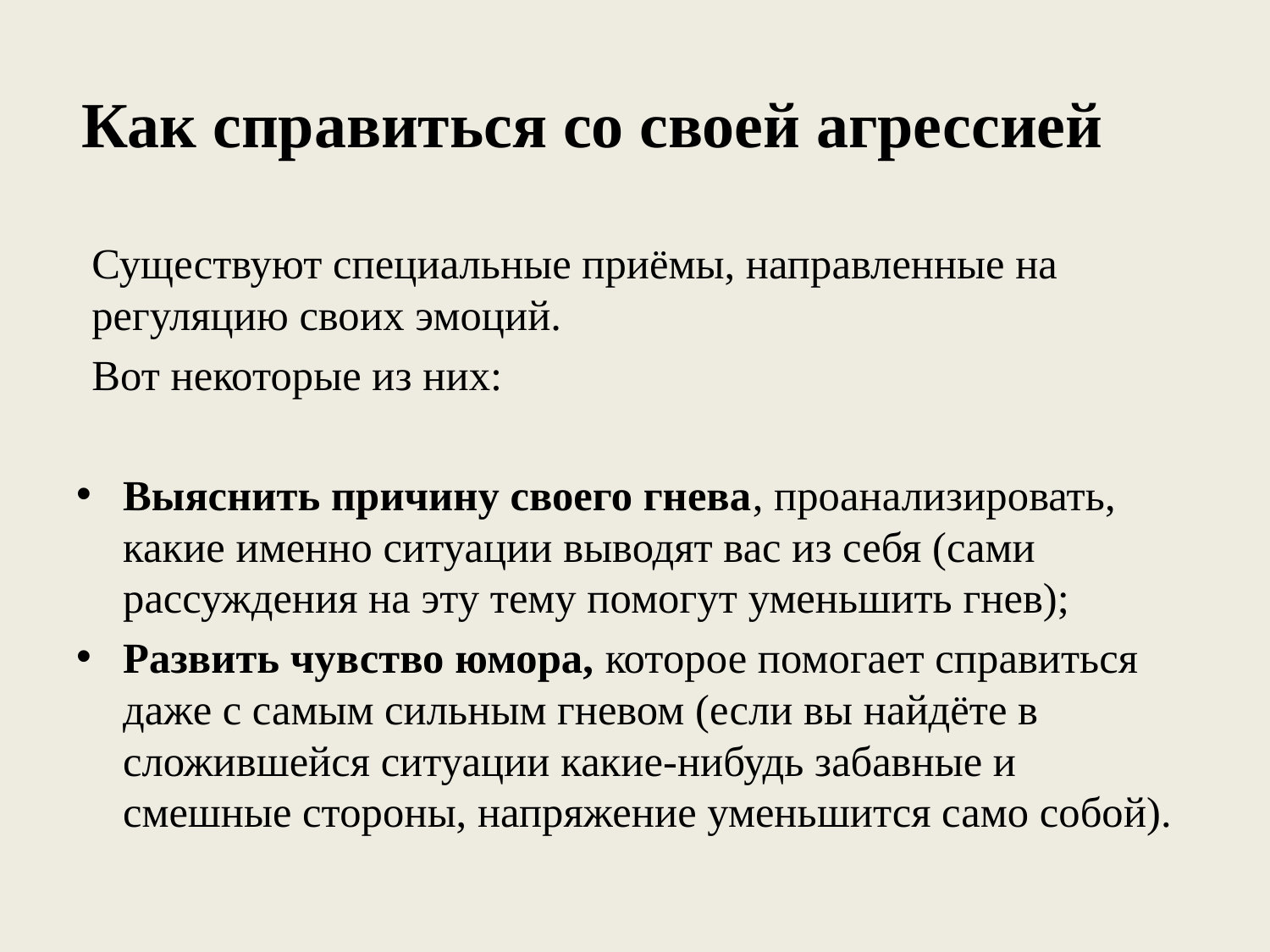

# Как справиться со своей агрессией
Существуют специальные приёмы, направленные на регуляцию своих эмоций.
Вот некоторые из них:

Выяснить причину своего гнева, проанализировать, какие именно ситуации выводят вас из себя (сами рассуждения на эту тему помогут уменьшить гнев);
Развить чувство юмора, которое помогает справиться даже с самым сильным гневом (если вы найдёте в сложившейся ситуации какие-нибудь забавные и смешные стороны, напряжение уменьшится само собой).